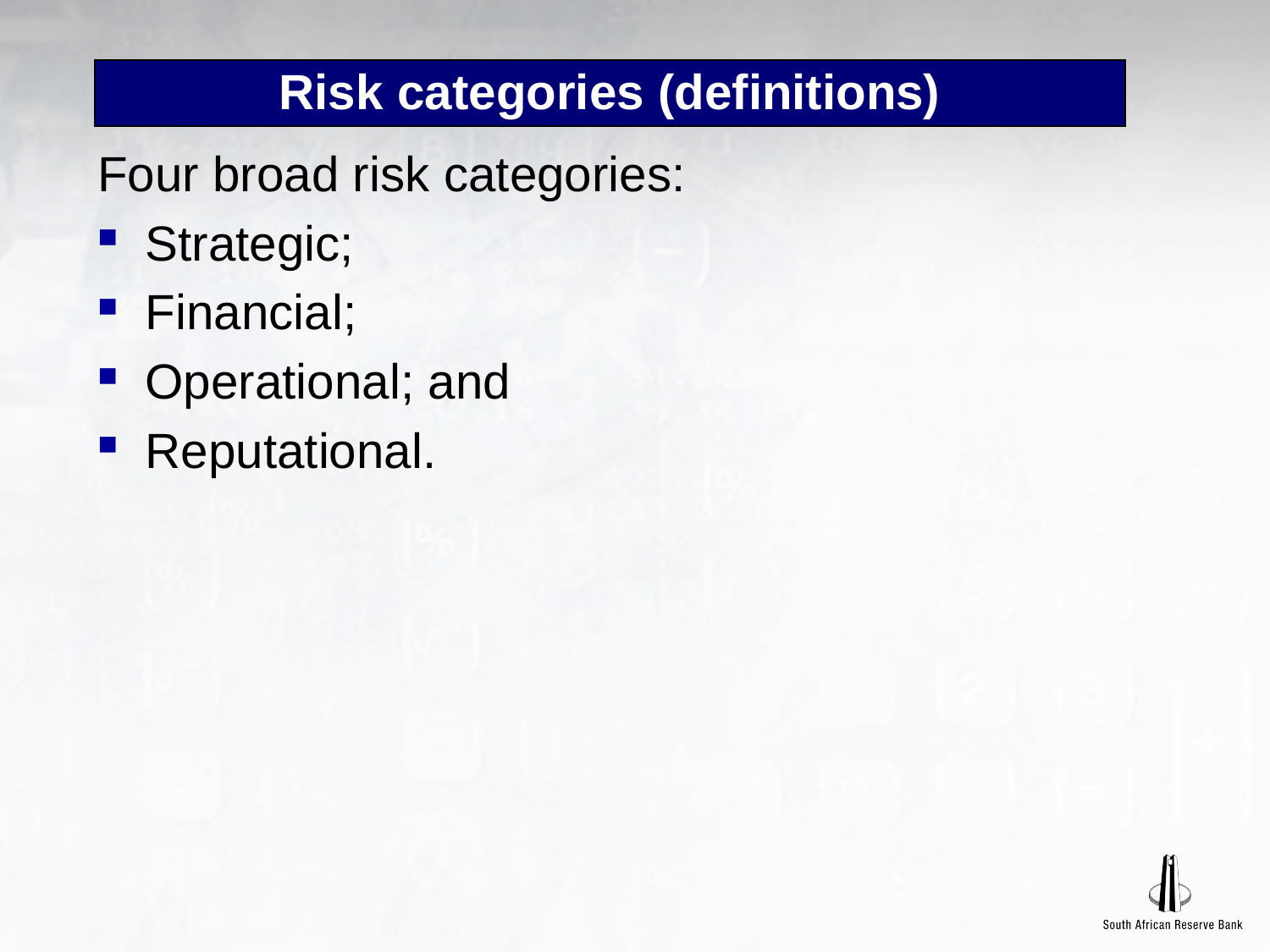

# Risk categories (definitions)
Four broad risk categories:
Strategic;
Financial;
Operational; and
Reputational.